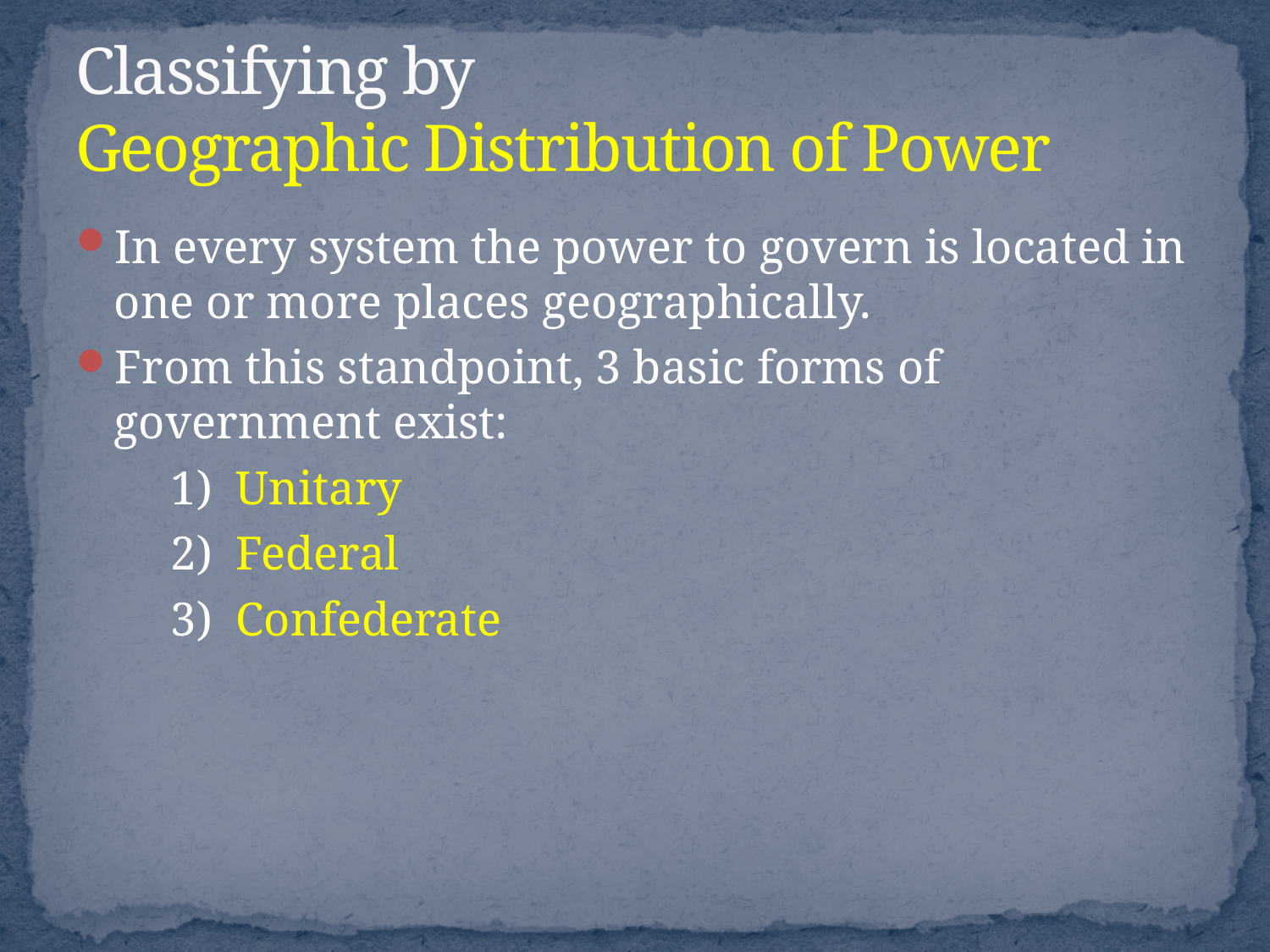

# Classifying by Geographic Distribution of Power
In every system the power to govern is located in one or more places geographically.
From this standpoint, 3 basic forms of government exist:
        1)  Unitary
        2)  Federal
        3)  Confederate